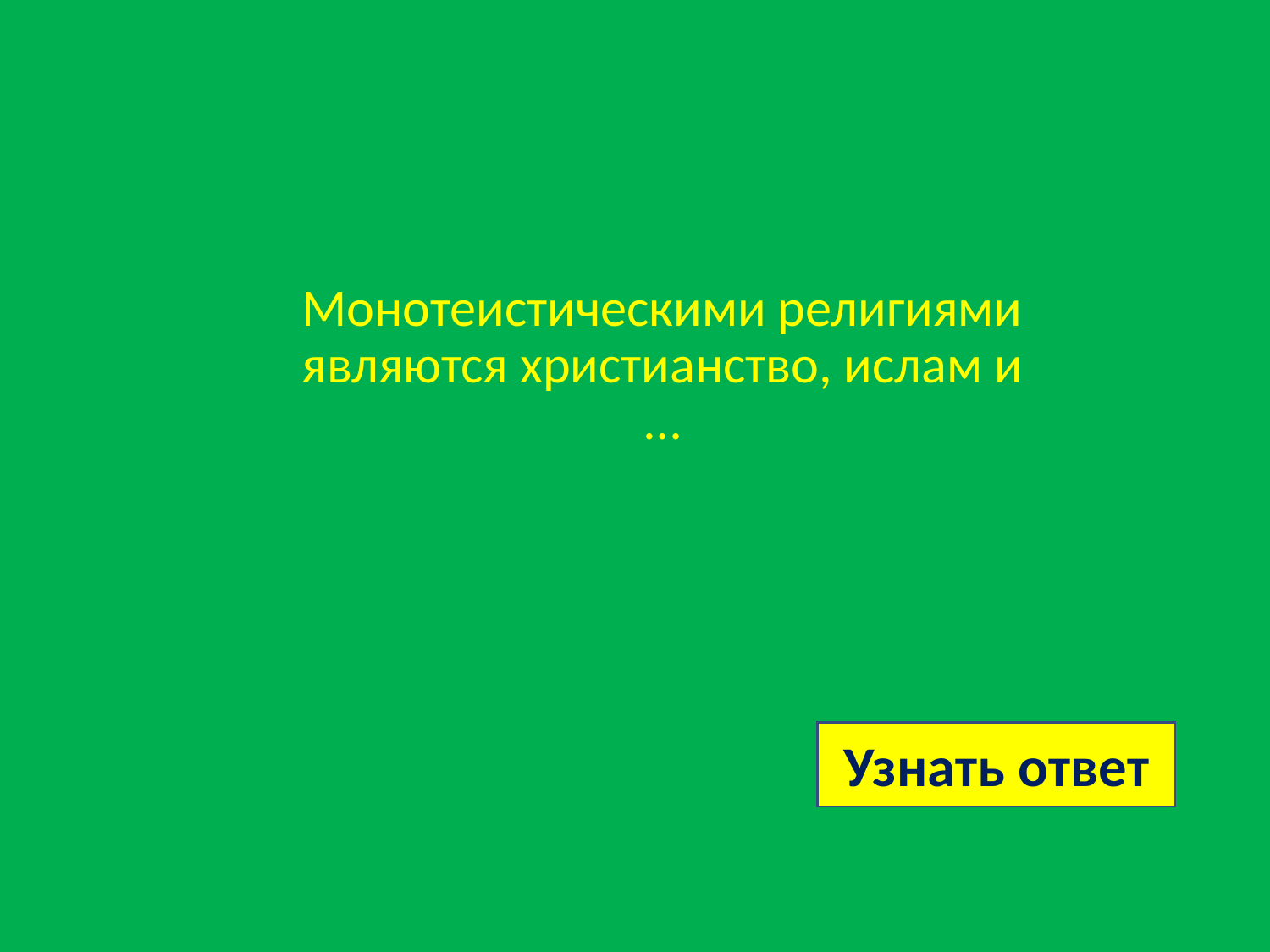

# Монотеистическими религиями являются христианство, ислам и …